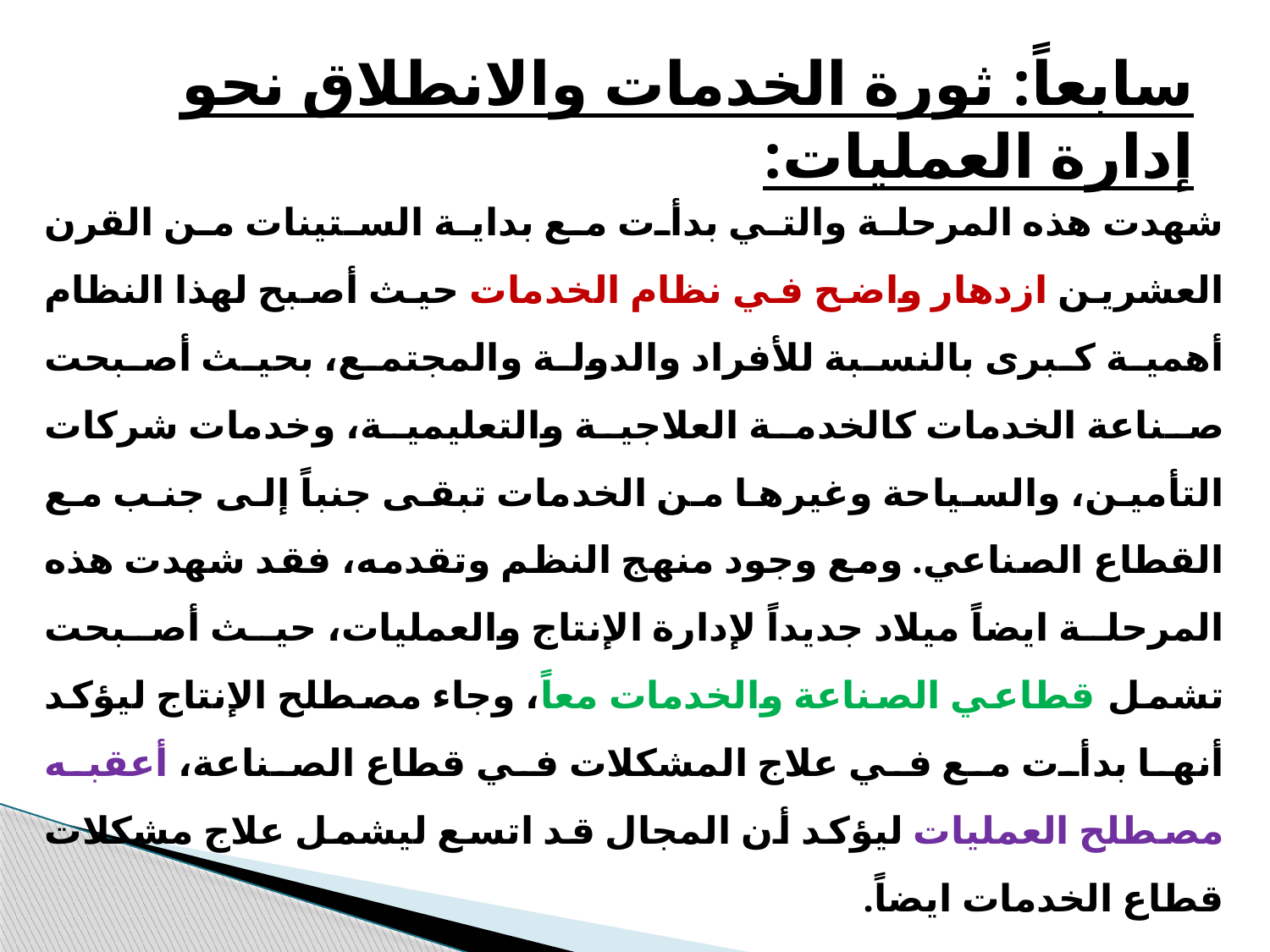

# سابعاً: ثورة الخدمات والانطلاق نحو إدارة العمليات:
شهدت هذه المرحلة والتي بدأت مع بداية الستينات من القرن العشرين ازدهار واضح في نظام الخدمات حيث أصبح لهذا النظام أهمية كبرى بالنسبة للأفراد والدولة والمجتمع، بحيث أصبحت صناعة الخدمات كالخدمة العلاجية والتعليمية، وخدمات شركات التأمين، والسياحة وغيرها من الخدمات تبقى جنباً إلى جنب مع القطاع الصناعي. ومع وجود منهج النظم وتقدمه، فقد شهدت هذه المرحلة ايضاً ميلاد جديداً لإدارة الإنتاج والعمليات، حيث أصبحت تشمل قطاعي الصناعة والخدمات معاً، وجاء مصطلح الإنتاج ليؤكد أنها بدأت مع في علاج المشكلات في قطاع الصناعة، أعقبه مصطلح العمليات ليؤكد أن المجال قد اتسع ليشمل علاج مشكلات قطاع الخدمات ايضاً.